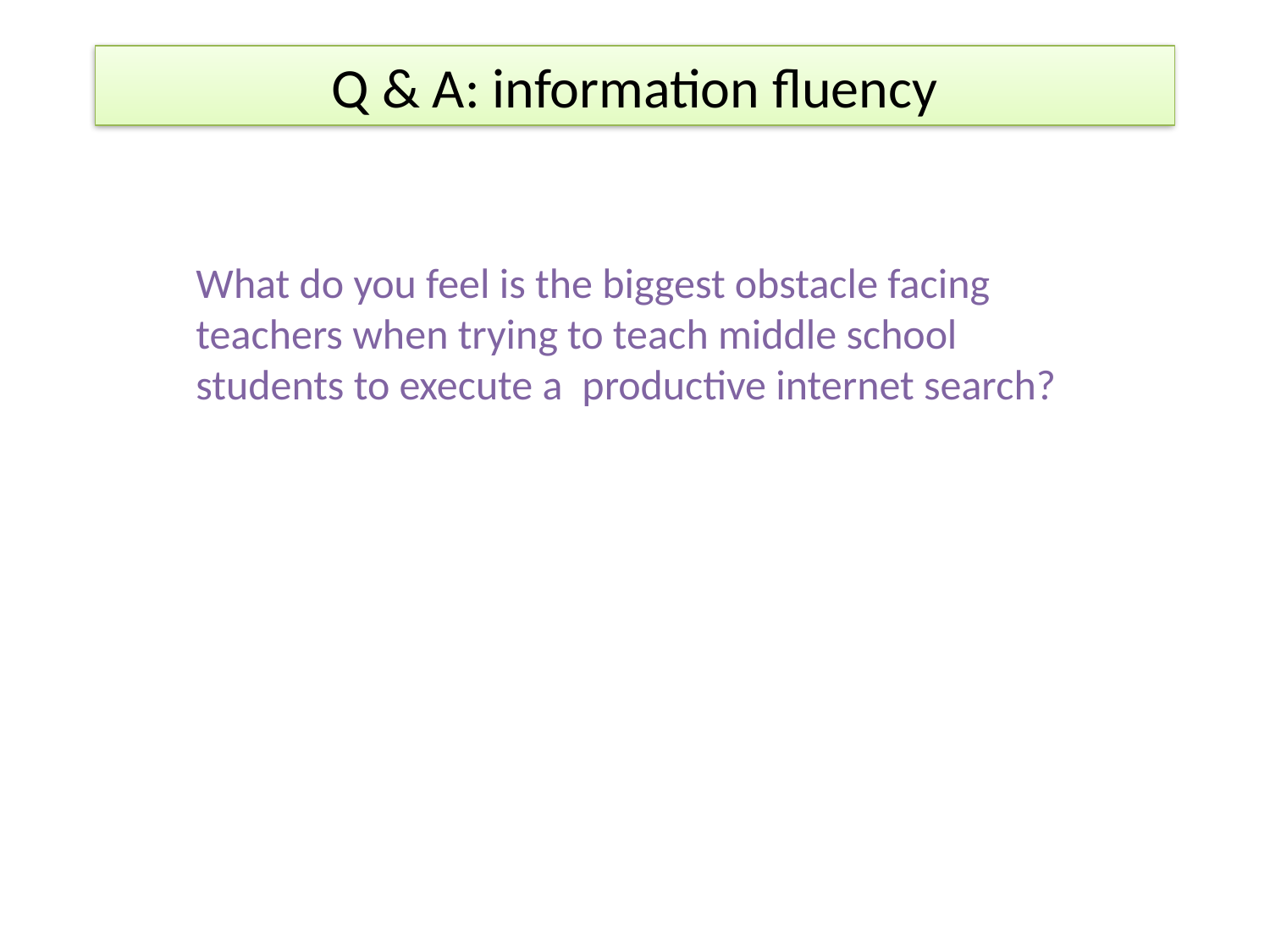

Q & A: information fluency
What do you feel is the biggest obstacle facing teachers when trying to teach middle school students to execute a  productive internet search?